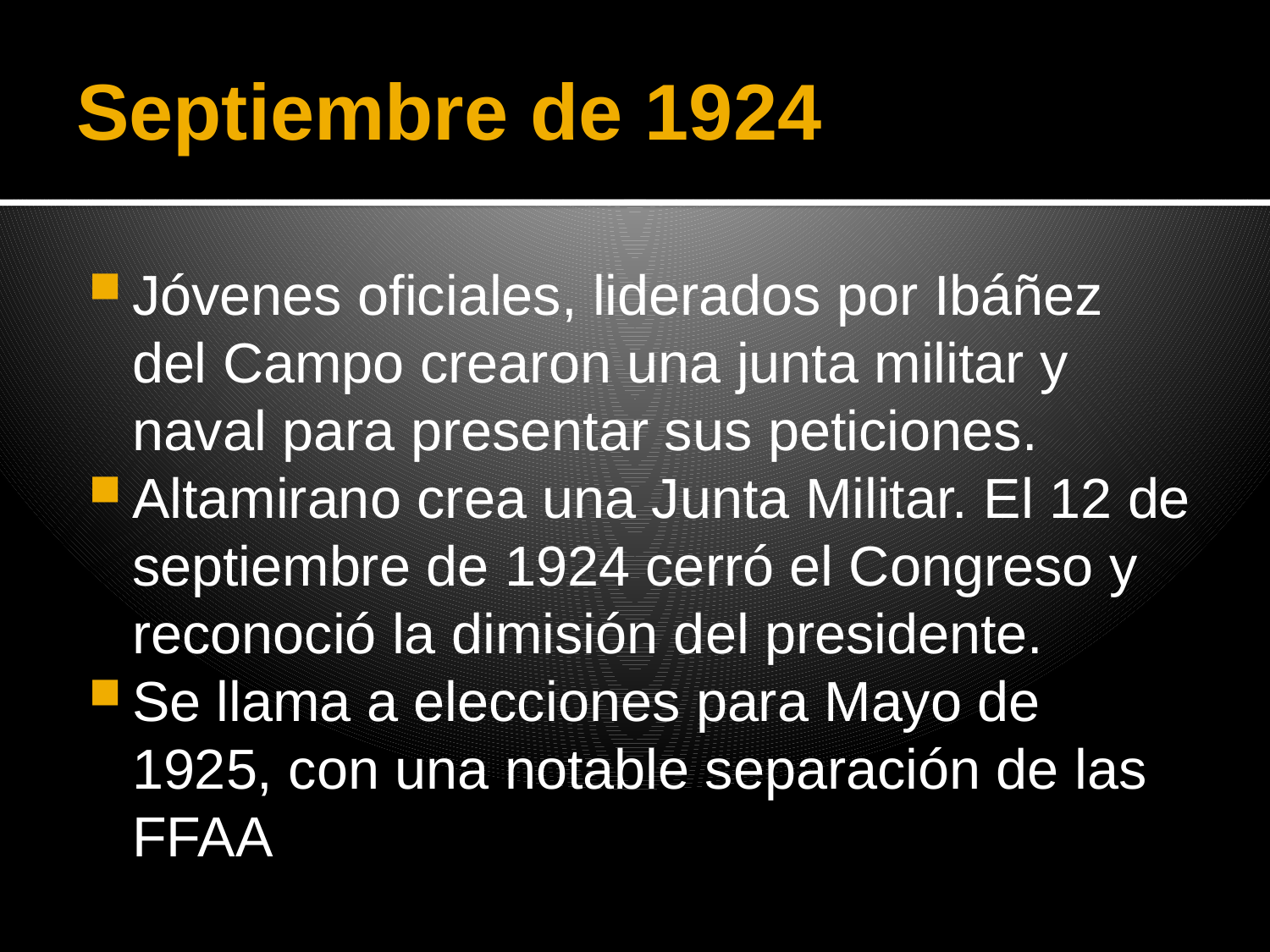

# Septiembre de 1924
Jóvenes oficiales, liderados por Ibáñez del Campo crearon una junta militar y naval para presentar sus peticiones.
Altamirano crea una Junta Militar. El 12 de septiembre de 1924 cerró el Congreso y reconoció la dimisión del presidente.
Se llama a elecciones para Mayo de 1925, con una notable separación de las FFAA